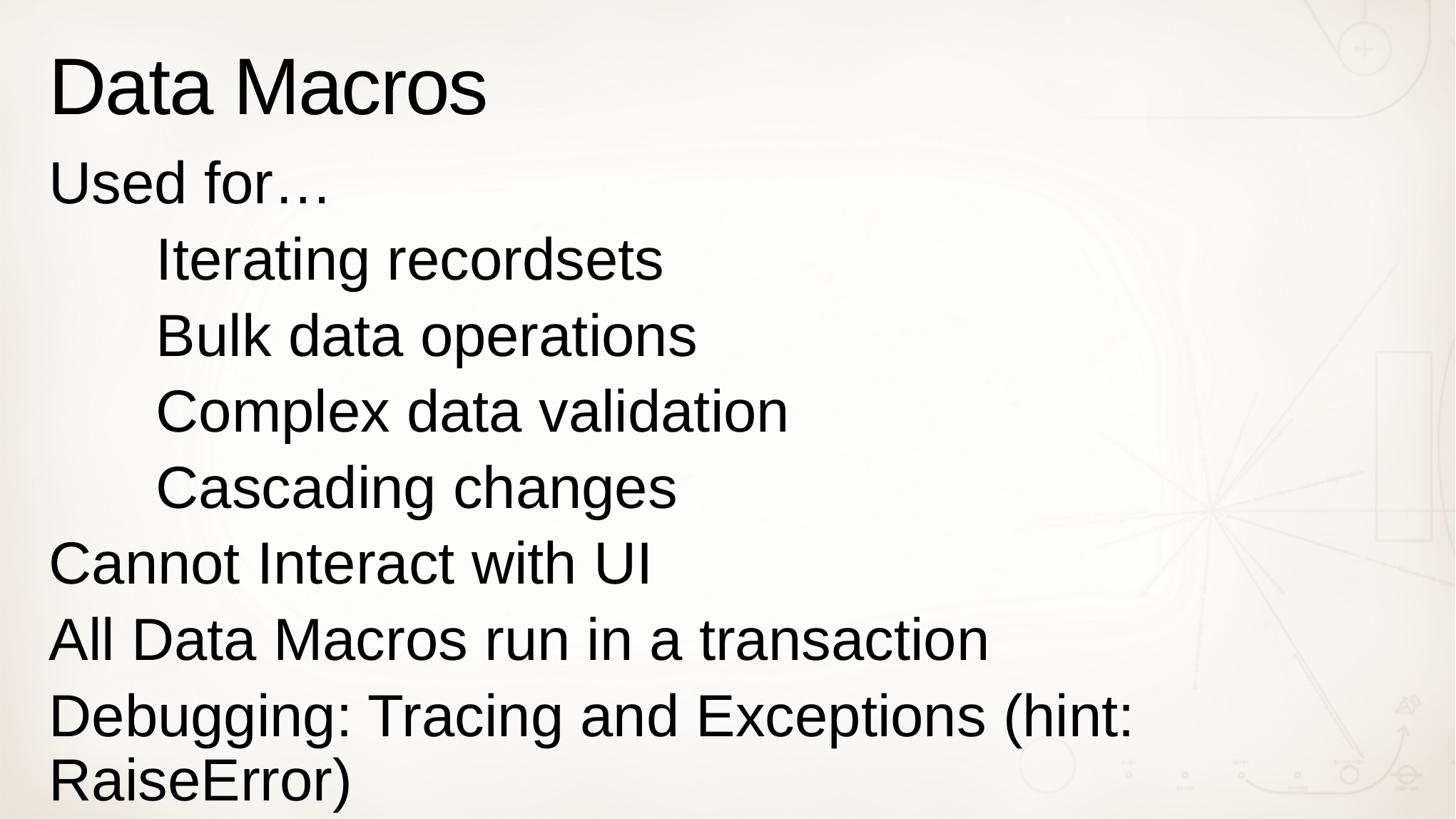

# Data Macros
Used for…
	Iterating recordsets
	Bulk data operations
	Complex data validation
	Cascading changes
Cannot Interact with UI
All Data Macros run in a transaction
Debugging: Tracing and Exceptions (hint: RaiseError)